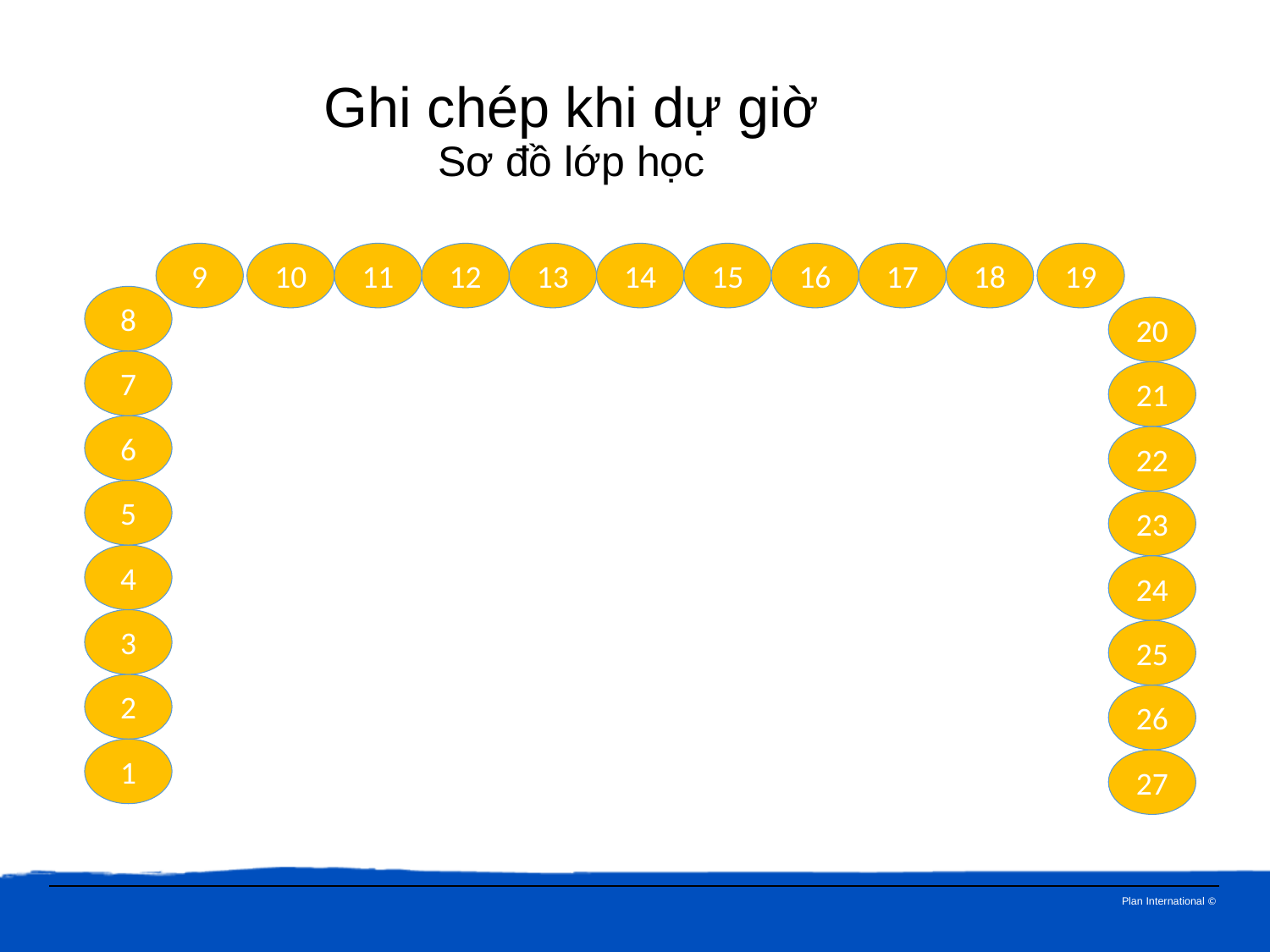

Ghi chép khi dự giờ
Sơ đồ lớp học
9
10
11
12
13
14
15
16
17
18
19
8
20
7
21
6
22
5
23
4
24
3
25
2
26
1
27